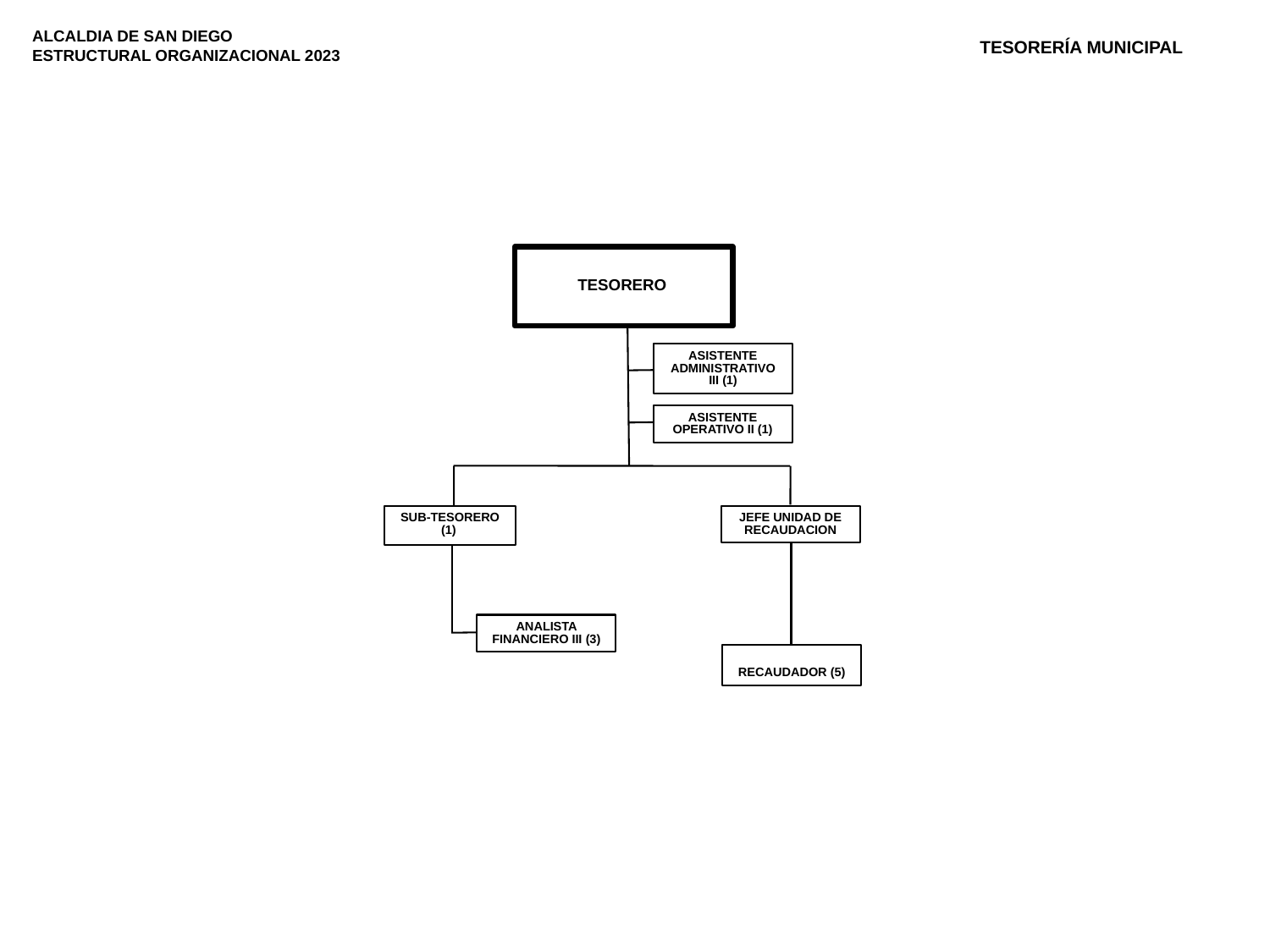

ALCALDIA DE SAN DIEGO
ESTRUCTURAL ORGANIZACIONAL 2023
TESORERÍA MUNICIPAL

TESORERO
ASISTENTE ADMINISTRATIVO III (1)
ASISTENTE OPERATIVO II (1)
SUB-TESORERO (1)
JEFE UNIDAD DE RECAUDACION
ANALISTA FINANCIERO III (3)
RECAUDADOR (5)